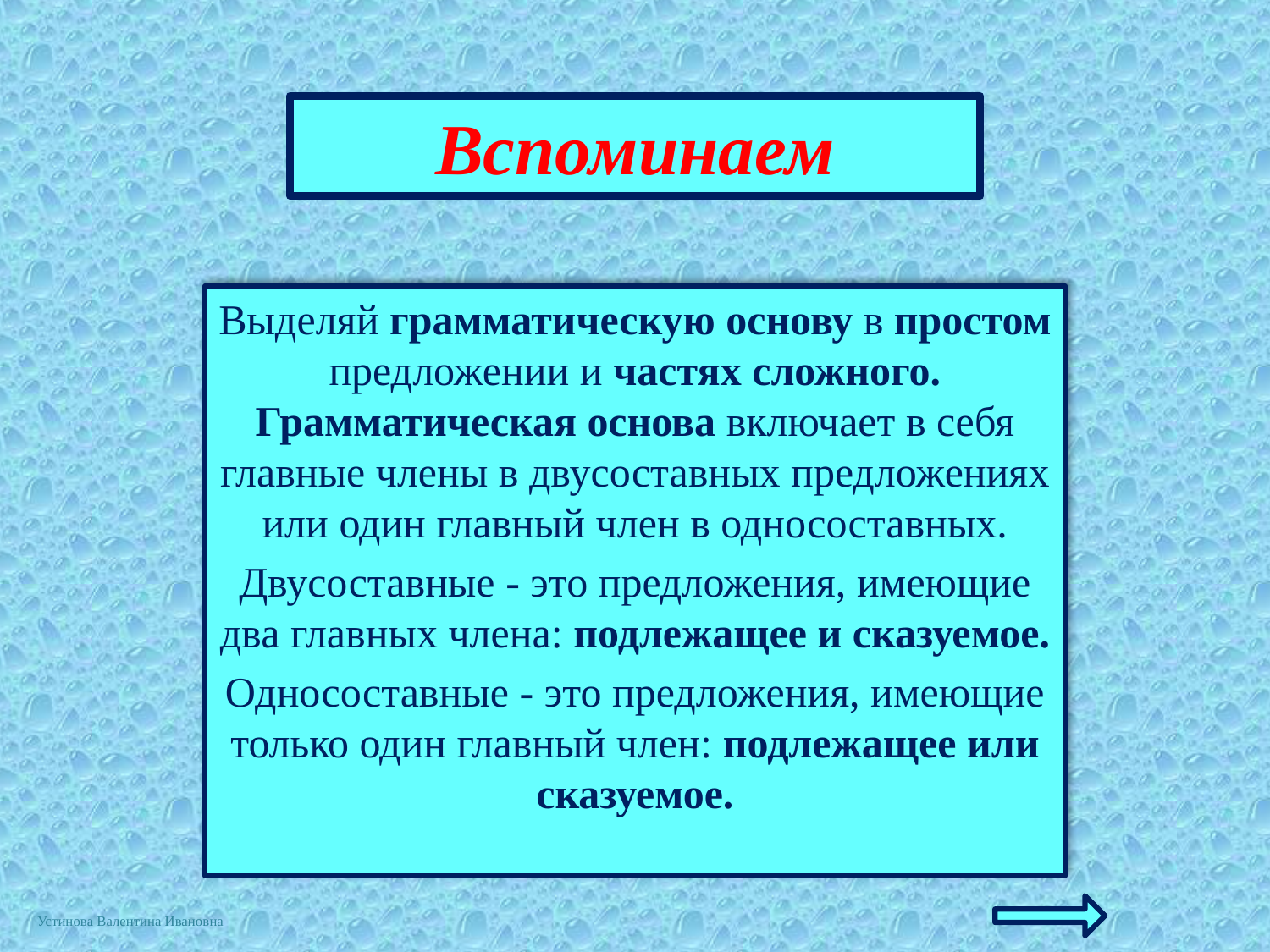

# Вспоминаем
Выделяй грамматическую основу в простом предложении и частях сложного. Грамматическая основа включает в себя главные члены в двусоставных предложениях или один главный член в односоставных.
Двусоставные - это предложения, имеющие два главных члена: подлежащее и сказуемое.
Односоставные - это предложения, имеющие только один главный член: подлежащее или сказуемое.

Устинова Валентина Ивановна